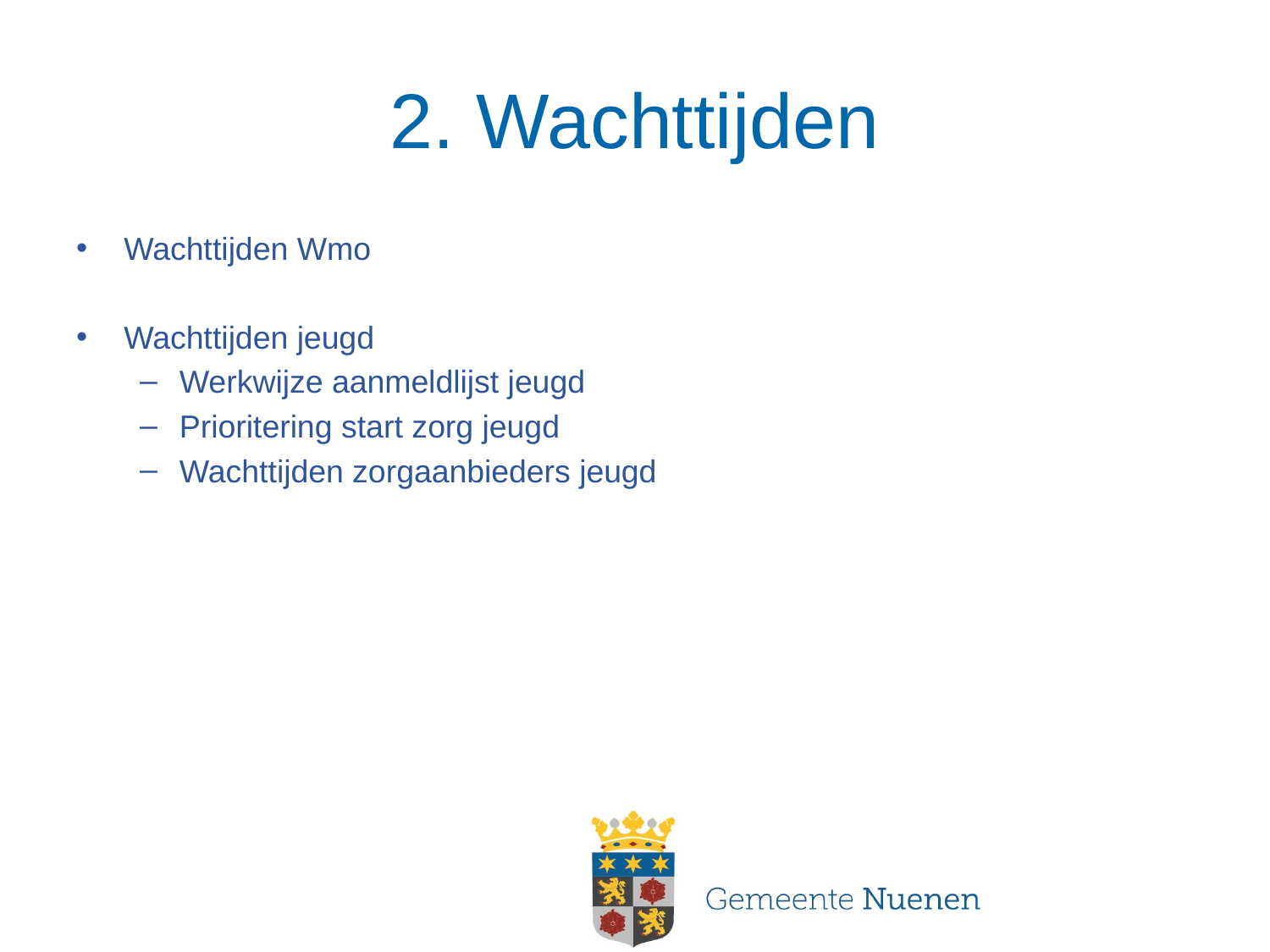

# 2. Wachttijden
Wachttijden Wmo

Wachttijden jeugd
Werkwijze aanmeldlijst jeugd
Prioritering start zorg jeugd
Wachttijden zorgaanbieders jeugd